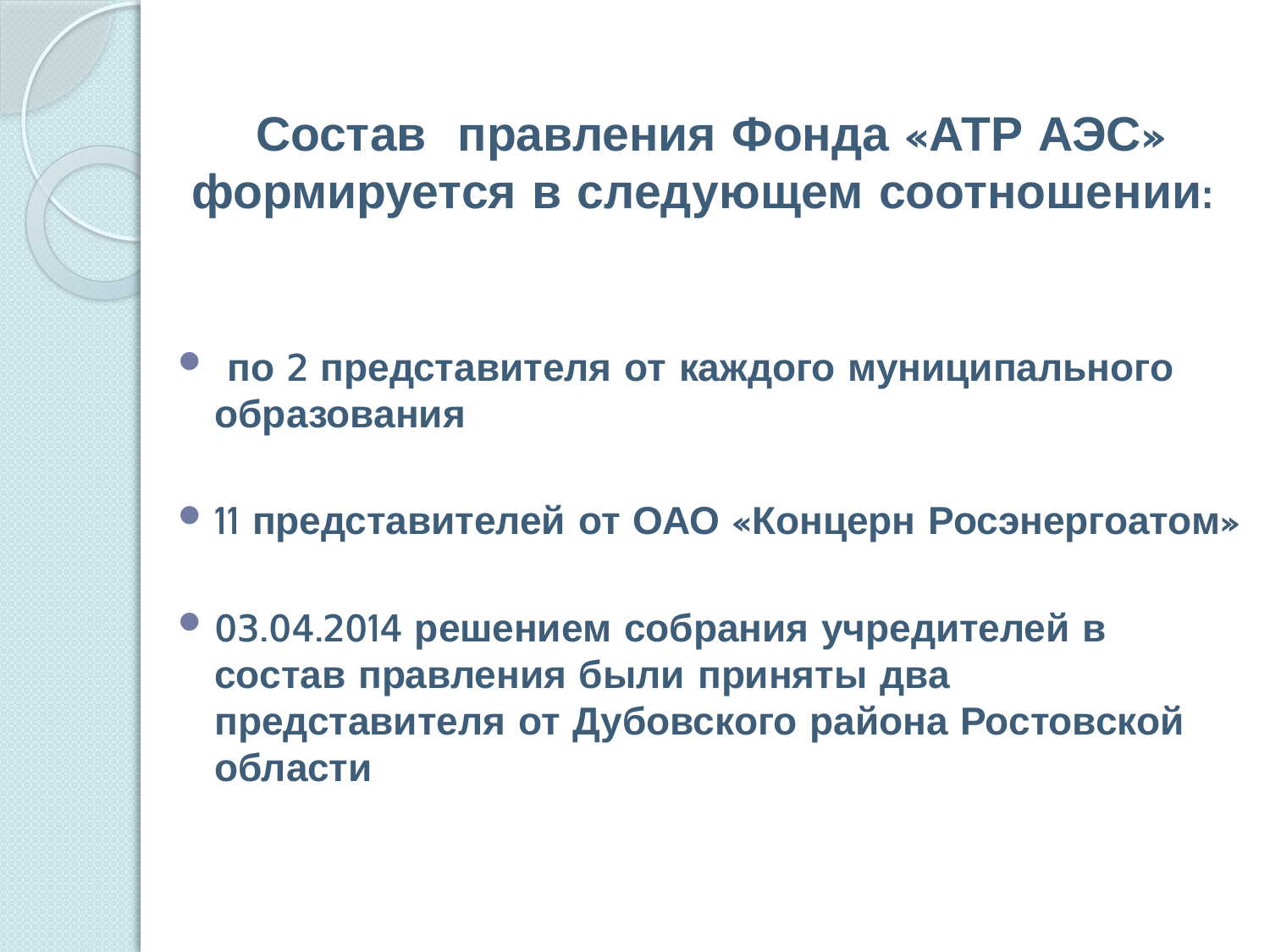

# Состав  правления Фонда «АТР АЭС» формируется в следующем соотношении:
 по 2 представителя от каждого муниципального образования

11 представителей от ОАО «Концерн Росэнергоатом»

03.04.2014 решением собрания учредителей в состав правления были приняты два представителя от Дубовского района Ростовской области